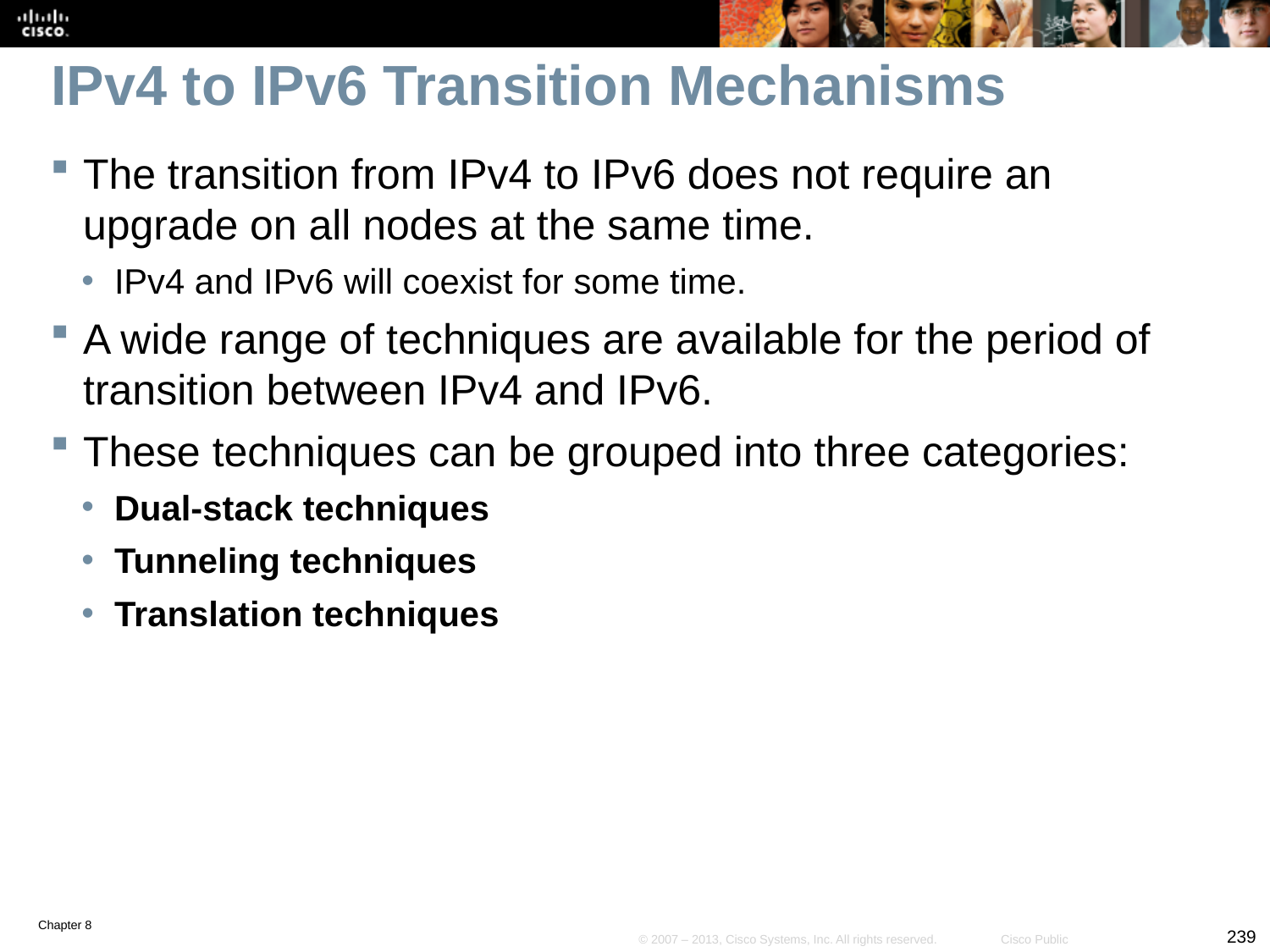

# IPv4 to IPv6 Transition Mechanisms
The transition from IPv4 to IPv6 does not require an upgrade on all nodes at the same time.
IPv4 and IPv6 will coexist for some time.
A wide range of techniques are available for the period of transition between IPv4 and IPv6.
These techniques can be grouped into three categories:
Dual-stack techniques
Tunneling techniques
Translation techniques